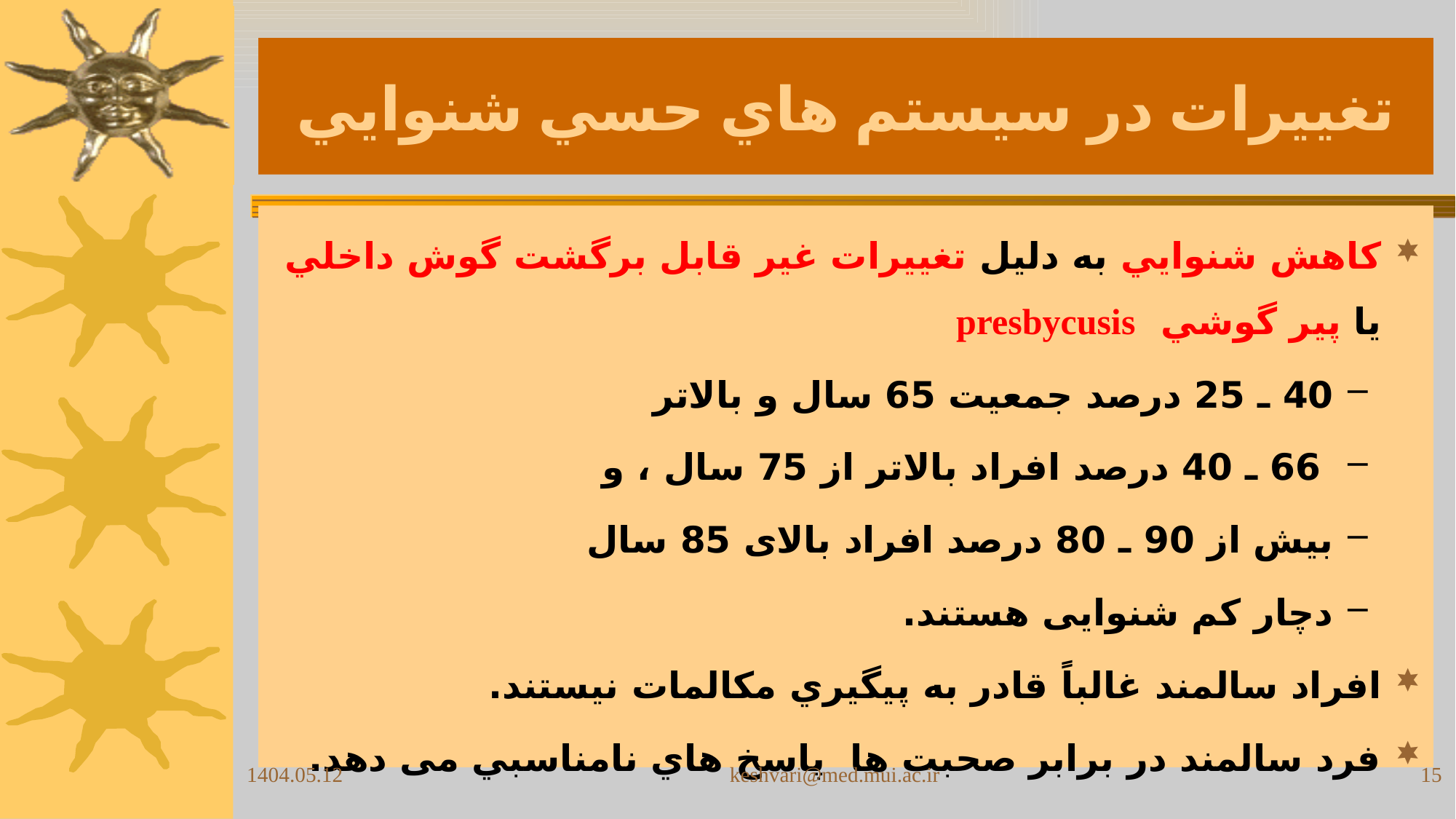

# تغييرات در سيستم هاي حسي شنوايي
كاهش شنوايي به دلیل تغييرات غير قابل برگشت گوش داخلي یا پير گوشي  presbycusis
40 ـ 25 درصد جمعیت 65 سال و بالاتر
 66 ـ 40 درصد افراد بالاتر از 75 سال ، و
بیش از 90 ـ 80 درصد افراد بالای 85 سال
دچار کم شنوایی هستند.
افراد سالمند غالباً قادر به پيگيري مكالمات نيستند.
فرد سالمند در برابر صحبت ها  پاسخ هاي نامناسبي می دهد.
1404.05.12
keshvari@med.mui.ac.ir
15